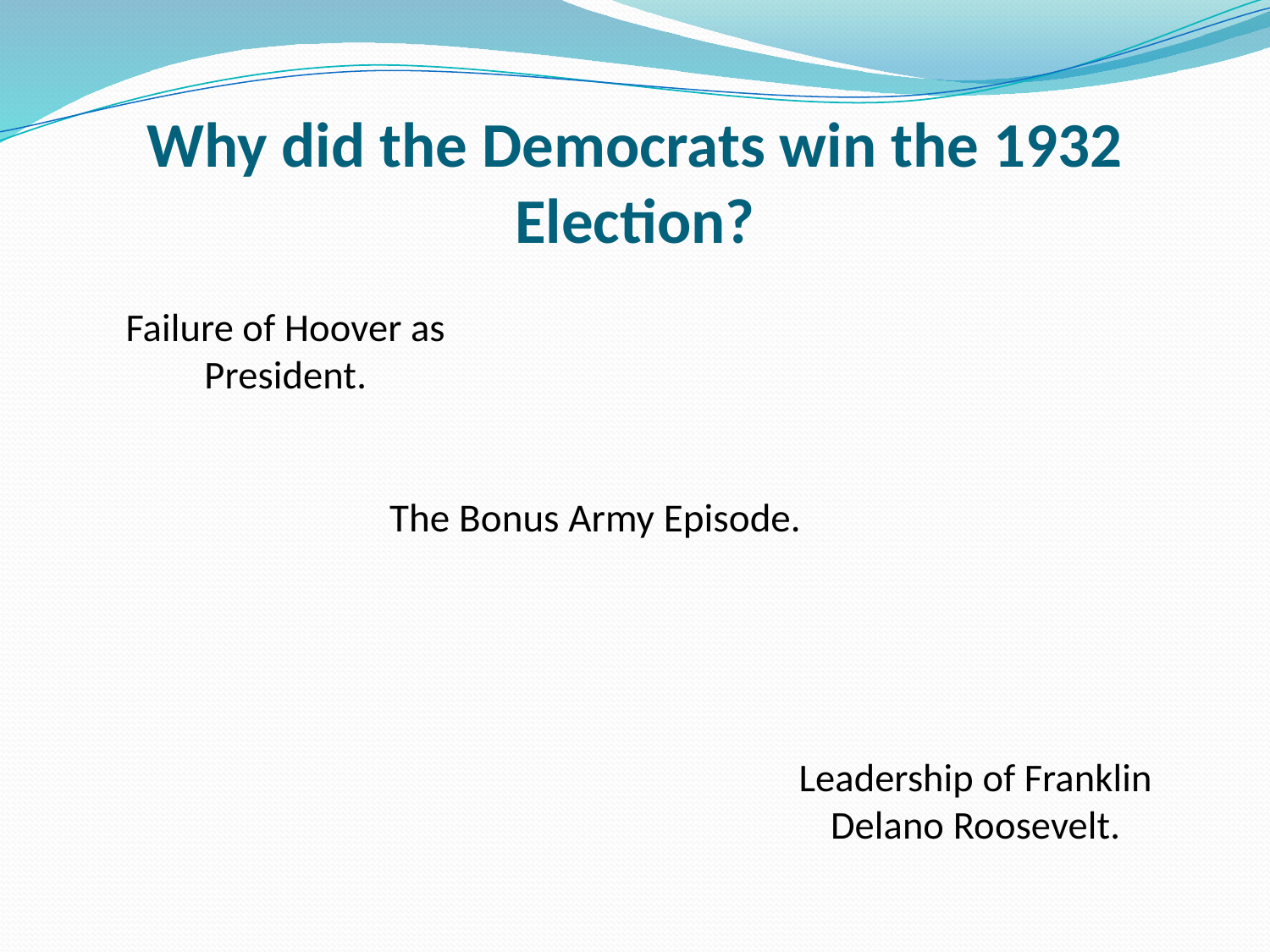

# Why did the Democrats win the 1932 Election?
Failure of Hoover as President.
The Bonus Army Episode.
Leadership of Franklin Delano Roosevelt.